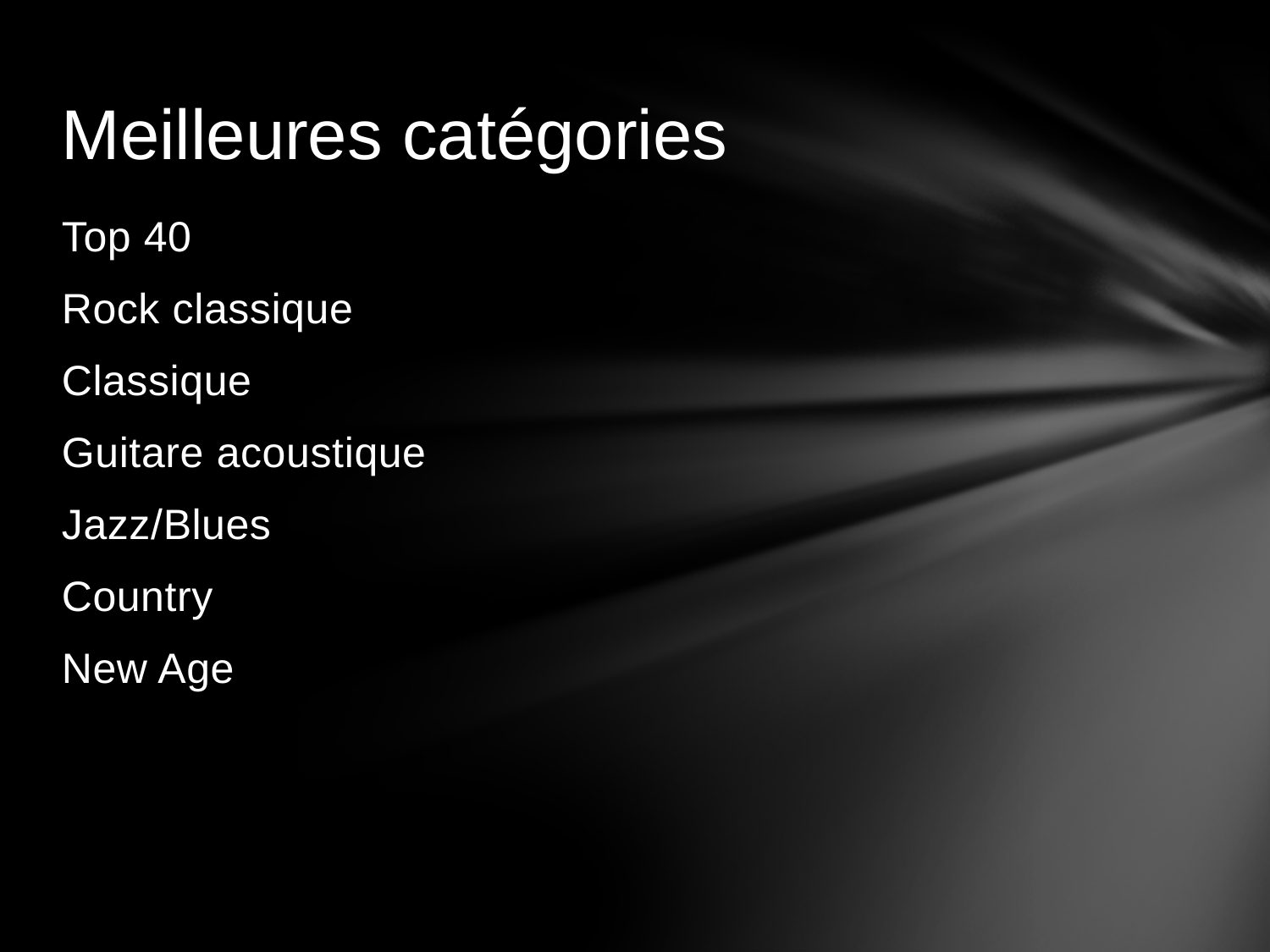

# Meilleures catégories
Top 40
Rock classique
Classique
Guitare acoustique
Jazz/Blues
Country
New Age